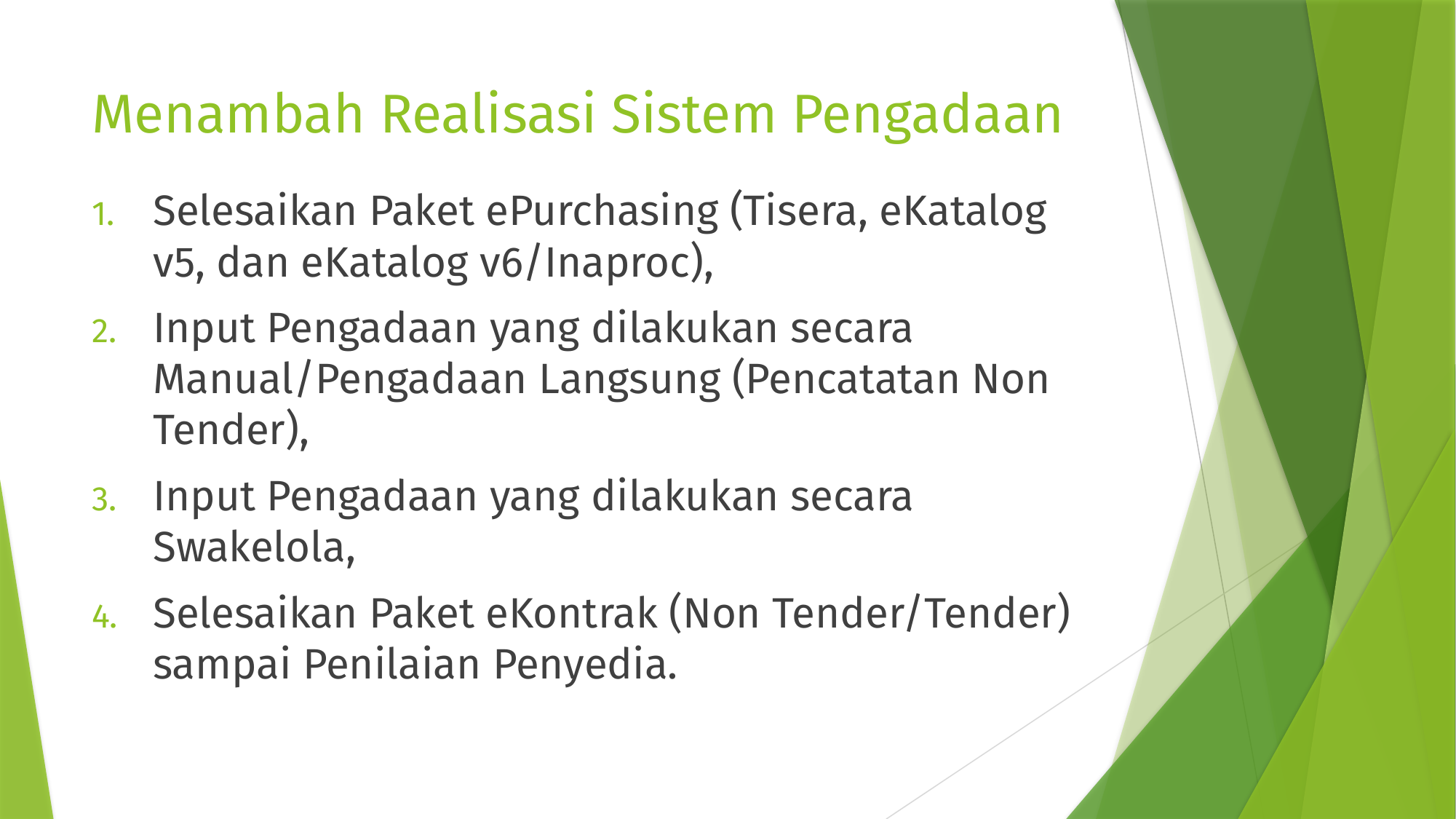

# Menambah Realisasi Sistem Pengadaan
Selesaikan Paket ePurchasing (Tisera, eKatalog v5, dan eKatalog v6/Inaproc),
Input Pengadaan yang dilakukan secara Manual/Pengadaan Langsung (Pencatatan Non Tender),
Input Pengadaan yang dilakukan secara Swakelola,
Selesaikan Paket eKontrak (Non Tender/Tender) sampai Penilaian Penyedia.